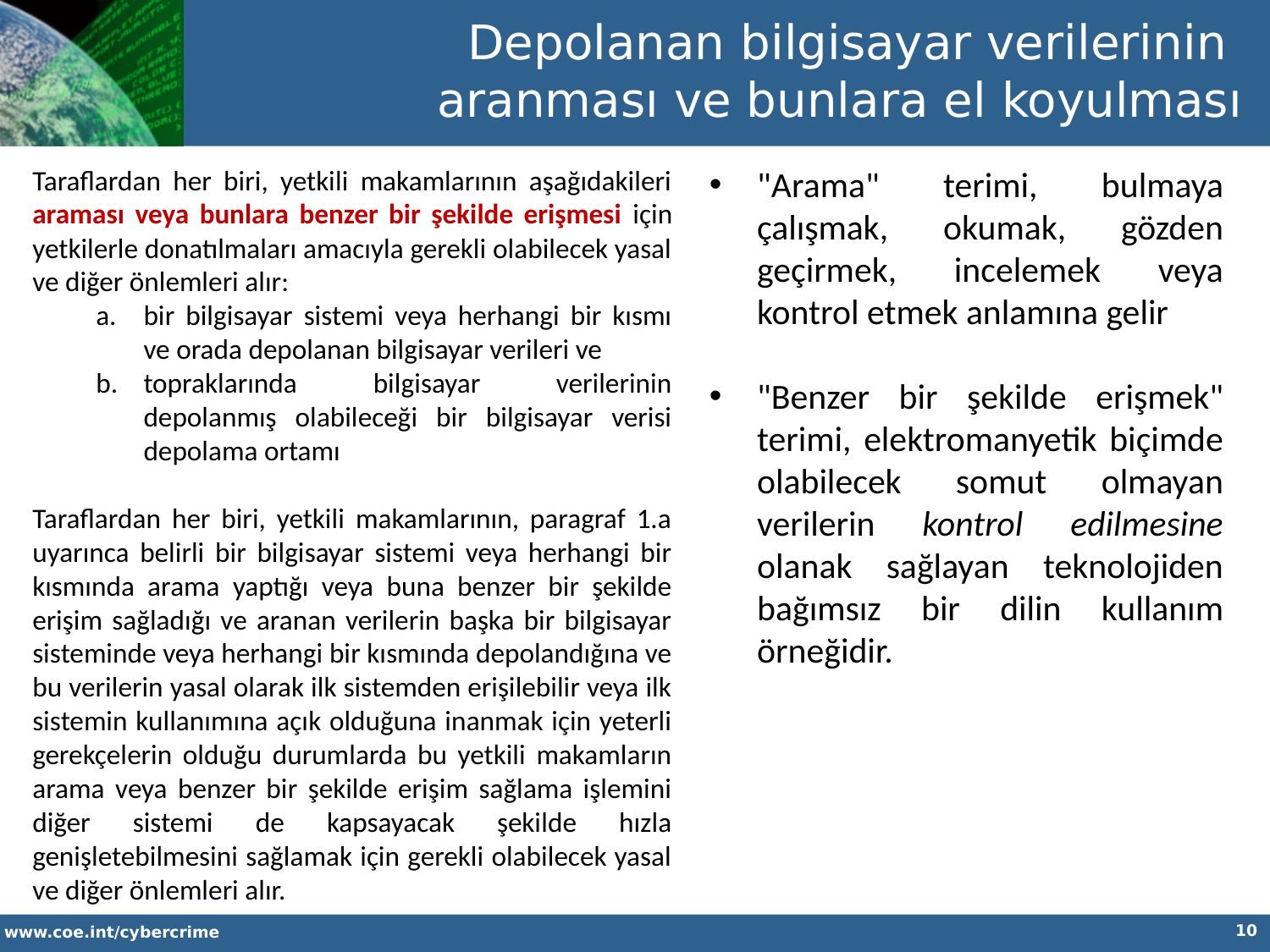

Depolanan bilgisayar verilerinin
aranması ve bunlara el koyulması
Taraflardan her biri, yetkili makamlarının aşağıdakileri araması veya bunlara benzer bir şekilde erişmesi için yetkilerle donatılmaları amacıyla gerekli olabilecek yasal ve diğer önlemleri alır:
bir bilgisayar sistemi veya herhangi bir kısmı ve orada depolanan bilgisayar verileri ve
topraklarında bilgisayar verilerinin depolanmış olabileceği bir bilgisayar verisi depolama ortamı

Taraflardan her biri, yetkili makamlarının, paragraf 1.a uyarınca belirli bir bilgisayar sistemi veya herhangi bir kısmında arama yaptığı veya buna benzer bir şekilde erişim sağladığı ve aranan verilerin başka bir bilgisayar sisteminde veya herhangi bir kısmında depolandığına ve bu verilerin yasal olarak ilk sistemden erişilebilir veya ilk sistemin kullanımına açık olduğuna inanmak için yeterli gerekçelerin olduğu durumlarda bu yetkili makamların arama veya benzer bir şekilde erişim sağlama işlemini diğer sistemi de kapsayacak şekilde hızla genişletebilmesini sağlamak için gerekli olabilecek yasal ve diğer önlemleri alır.
"Arama" terimi, bulmaya çalışmak, okumak, gözden geçirmek, incelemek veya kontrol etmek anlamına gelir

"Benzer bir şekilde erişmek" terimi, elektromanyetik biçimde olabilecek somut olmayan verilerin kontrol edilmesine olanak sağlayan teknolojiden bağımsız bir dilin kullanım örneğidir.